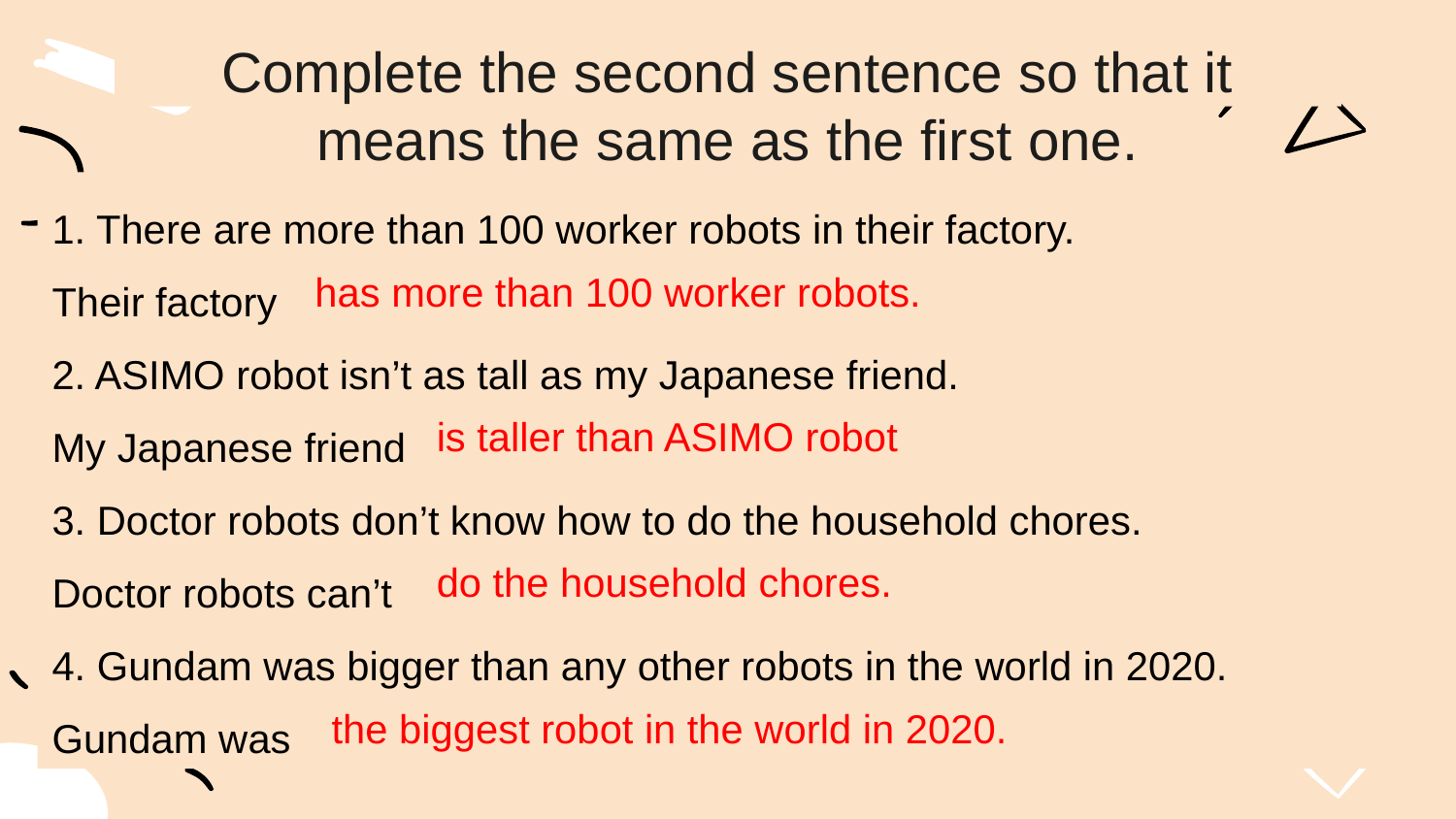

Complete the second sentence so that it means the same as the first one.
1. There are more than 100 worker robots in their factory.
Their factory
2. ASIMO robot isn’t as tall as my Japanese friend.
My Japanese friend
3. Doctor robots don’t know how to do the household chores.
Doctor robots can’t
4. Gundam was bigger than any other robots in the world in 2020.
Gundam was
has more than 100 worker robots.
is taller than ASIMO robot
do the household chores.
the biggest robot in the world in 2020.